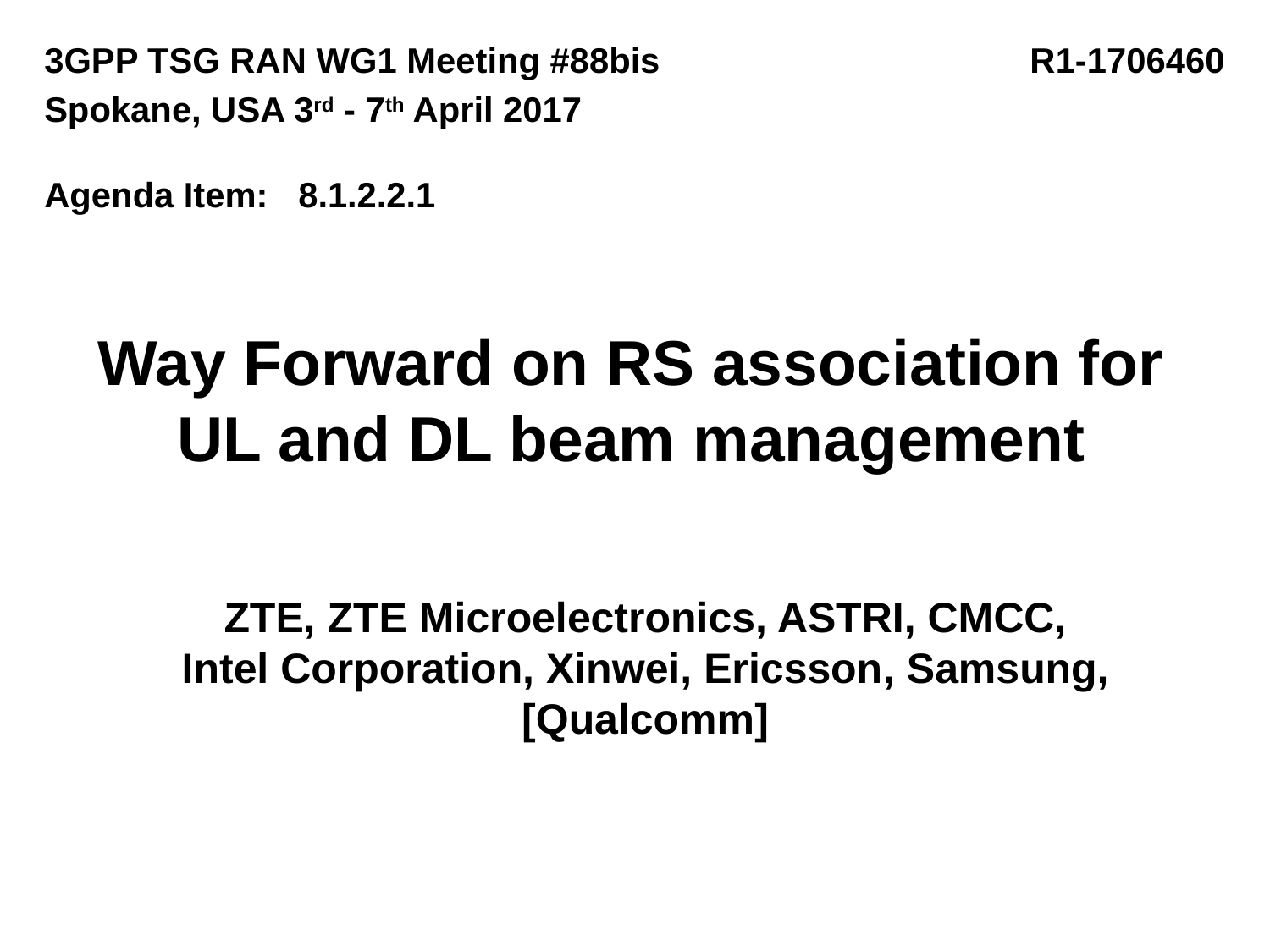

3GPP TSG RAN WG1 Meeting #88bis                                      R1-1706460
Spokane, USA 3rd - 7th April 2017

Agenda Item:	8.1.2.2.1

# Way Forward on RS association for UL and DL beam management
ZTE, ZTE Microelectronics, ASTRI, CMCC, Intel Corporation, Xinwei, Ericsson, Samsung, [Qualcomm]